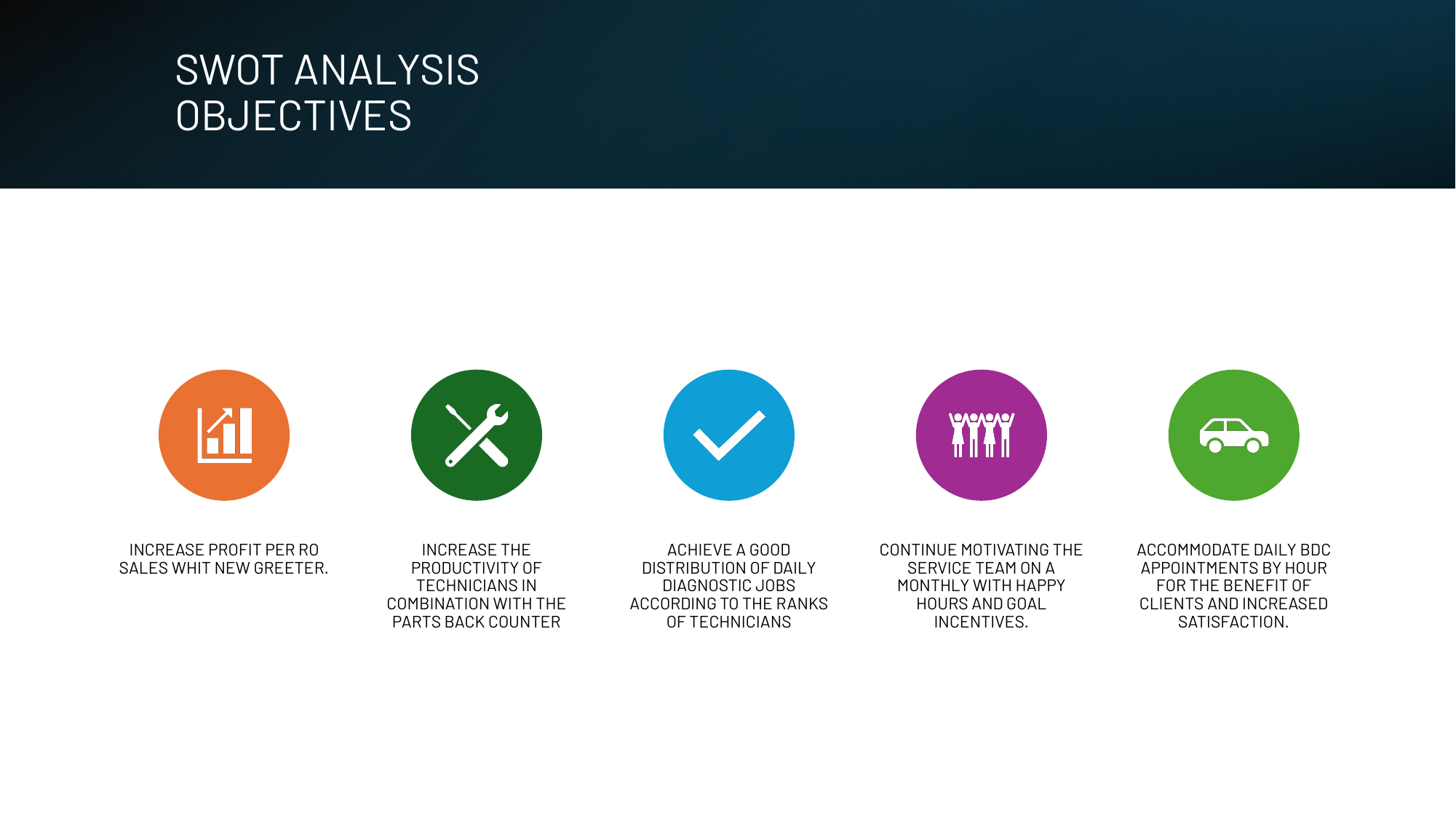

# SWOT ANALYSIS OBJECTIVES
Increase profit per RO sales whit new greeter.
Increase the productivity of technicians in combination with the parts back counter
Achieve a good distribution of daily diagnostic jobs according to the ranks of technicians
Continue motivating the service team on a monthly with happy hours and goal incentives.
Accommodate daily BDC appointments by hour for the benefit of clients and increased satisfaction.